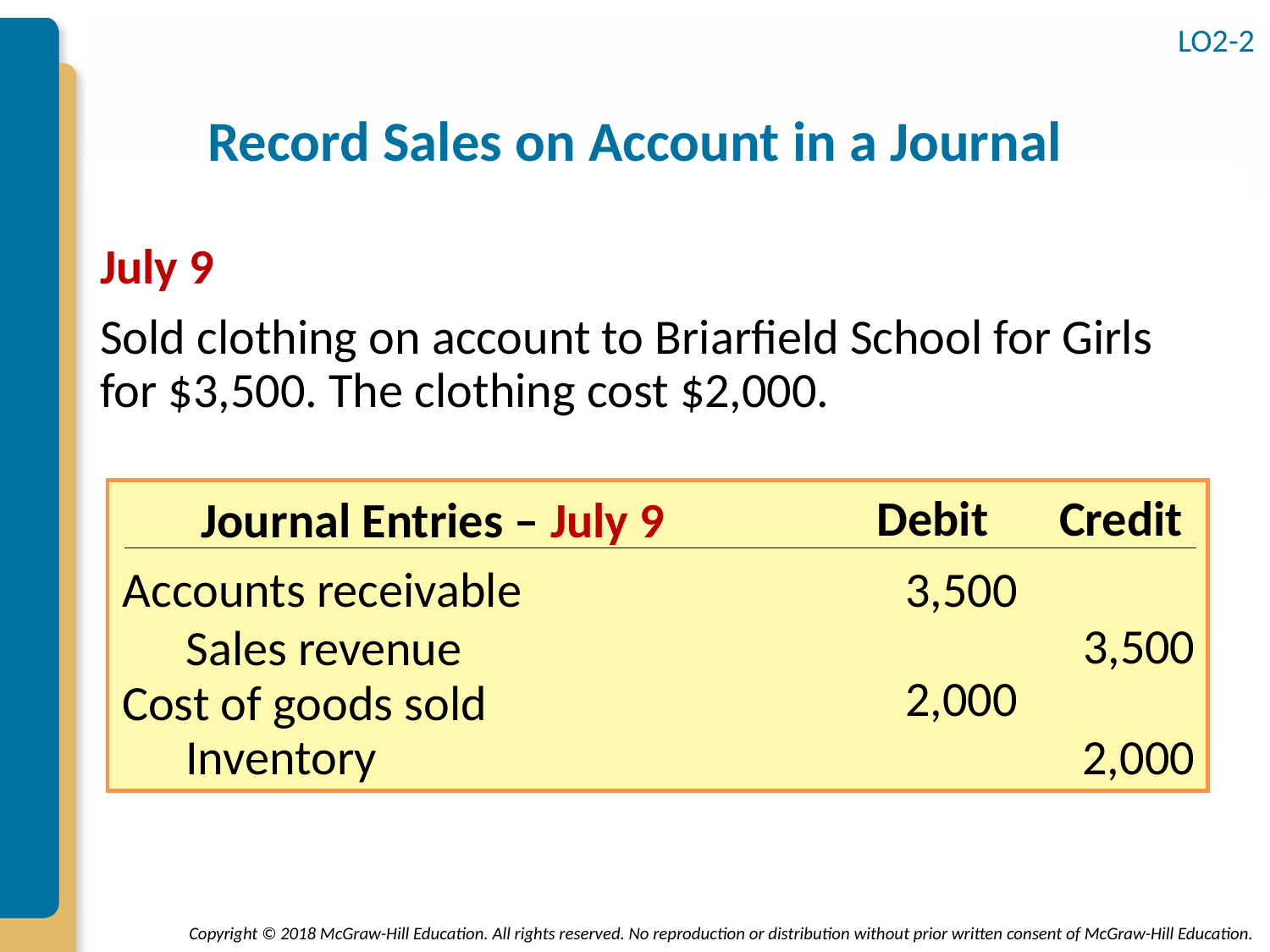

LO2-2
# Record Sales on Account in a Journal
July 9
Sold clothing on account to Briarfield School for Girls for $3,500. The clothing cost $2,000.

Debit
Credit
Journal Entries – July 9
Accounts receivable
3,500
3,500
Sales revenue
2,000
Cost of goods sold
2,000
Inventory